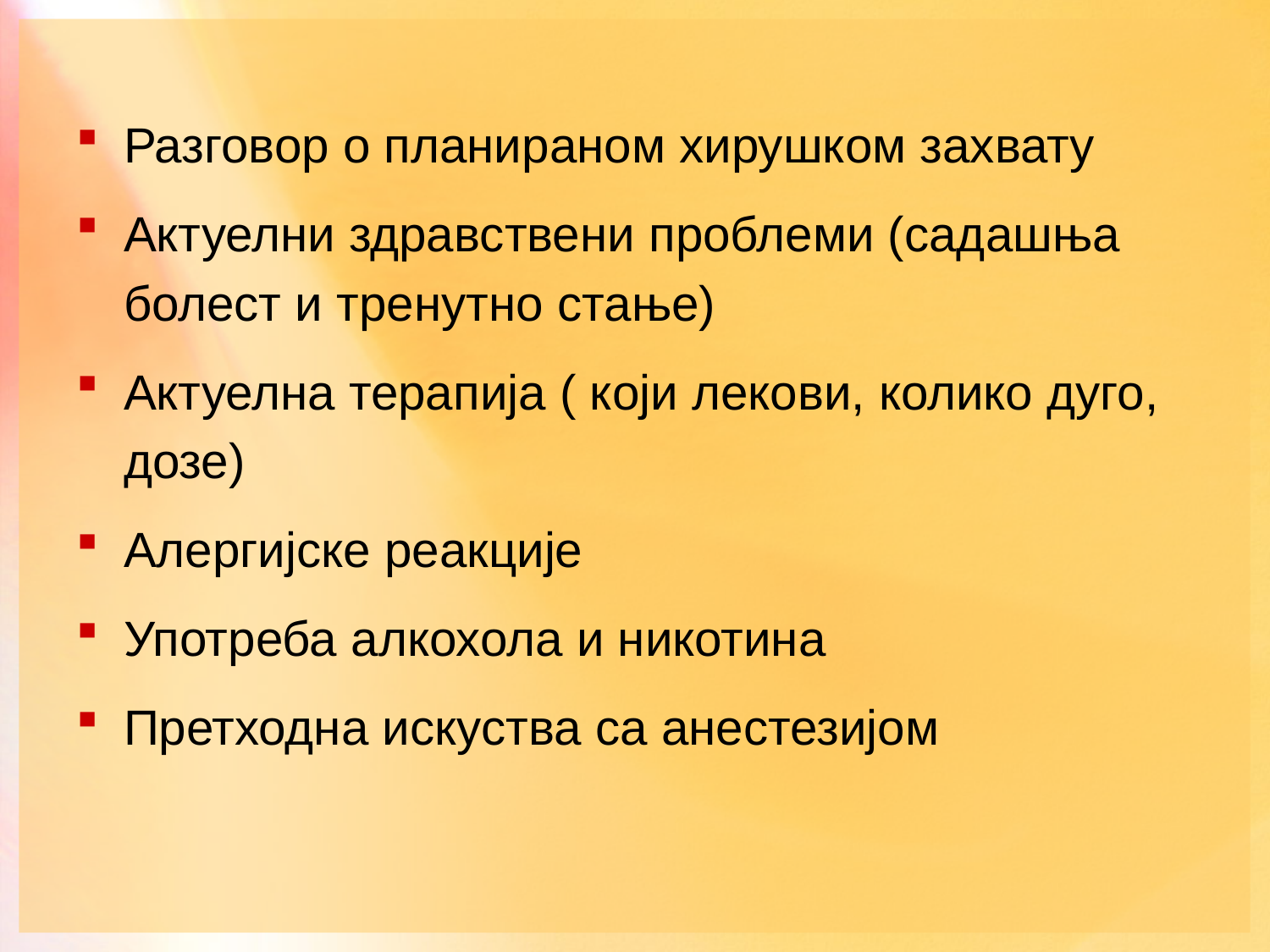

# Разговор о планираном хирушком захвату

Актуелни здравствени проблеми (садашња
	болест и тренутно стање)

Актуелна терапија ( који лекови, колико дуго,
	дозе)

Алергијске реакције

Употреба алкохола и никотина

Претходна искуства са анестезијом